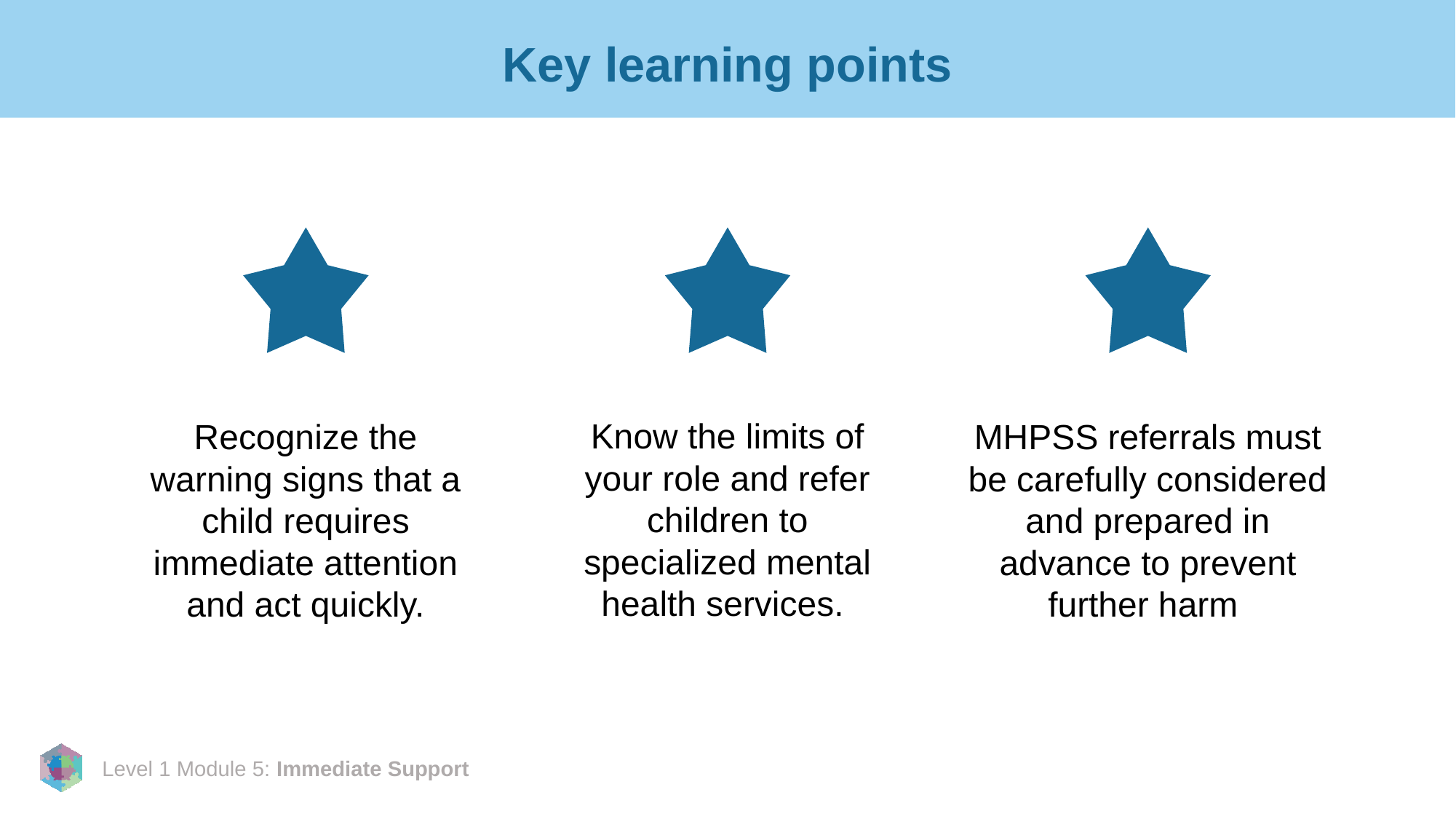

# Key learning points

Know the limits of your role and refer children to specialized mental health services.
Recognize the warning signs that a child requires immediate attention and act quickly.
MHPSS referrals must be carefully considered and prepared in advance to prevent further harm